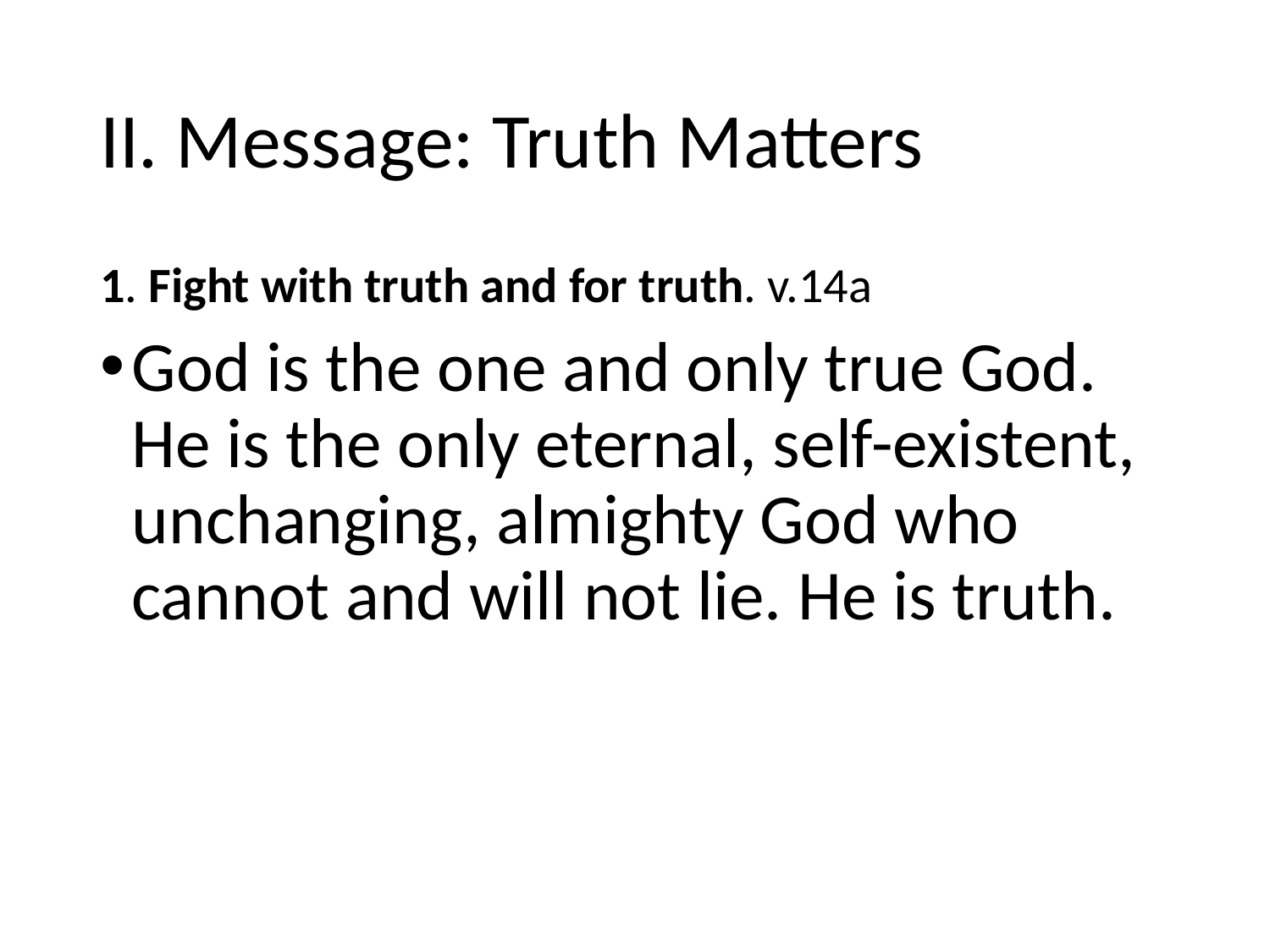

# II. Message: Truth Matters
1. Fight with truth and for truth. v.14a
God is the one and only true God. He is the only eternal, self-existent, unchanging, almighty God who cannot and will not lie. He is truth.